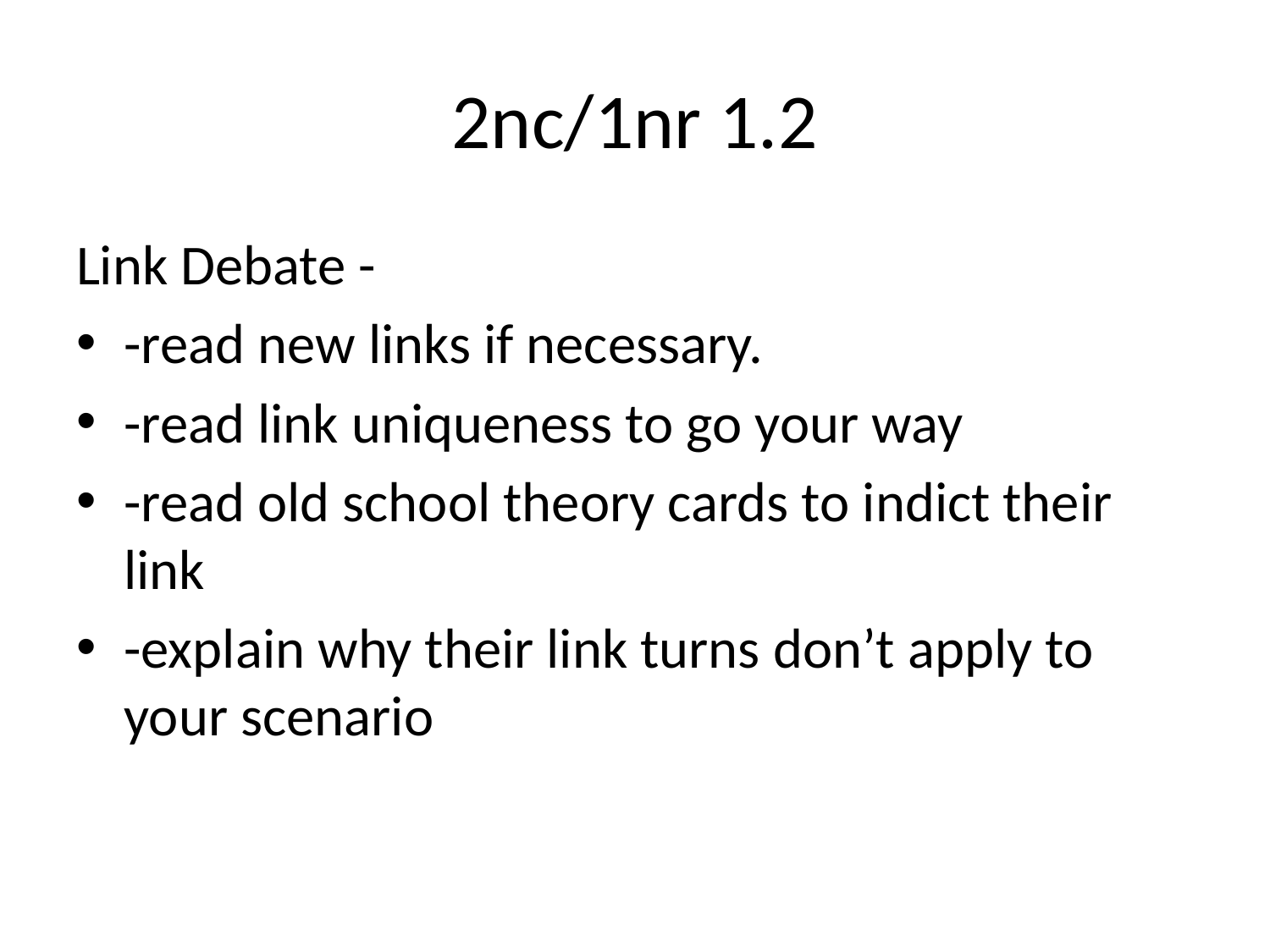

# 2nc/1nr 1.2
Link Debate -
-read new links if necessary.
-read link uniqueness to go your way
-read old school theory cards to indict their link
-explain why their link turns don’t apply to your scenario